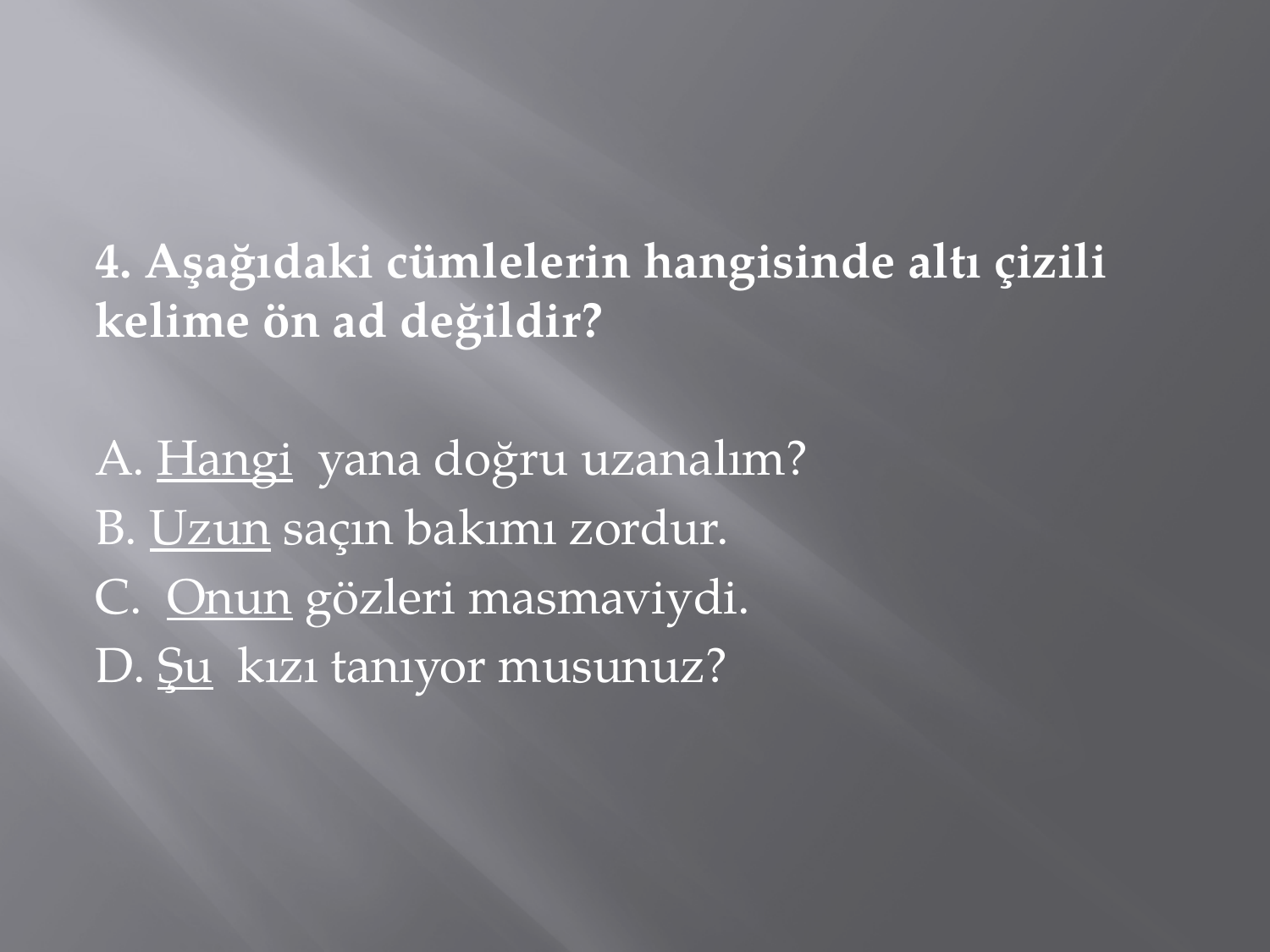

4. Aşağıdaki cümlelerin hangisinde altı çizili kelime ön ad değildir?

A. Hangi  yana doğru uzanalım?
B. Uzun saçın bakımı zordur.
C.  Onun gözleri masmaviydi.
D. Şu  kızı tanıyor musunuz?